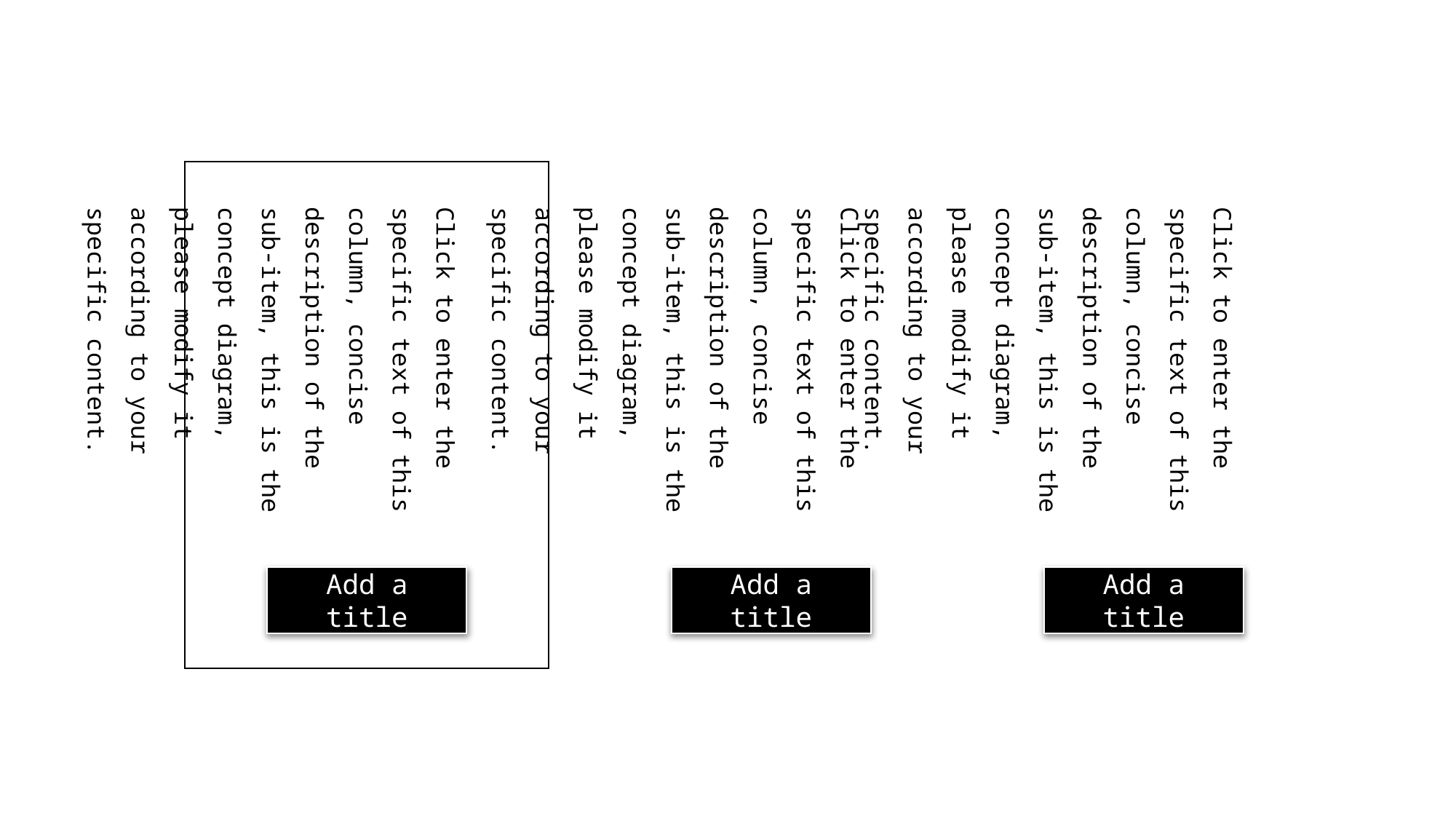

Click to enter the specific text of this column, concise description of the sub-item, this is the concept diagram, please modify it according to your specific content.
Click to enter the specific text of this column, concise description of the sub-item, this is the concept diagram, please modify it according to your specific content.
Click to enter the specific text of this column, concise description of the sub-item, this is the concept diagram, please modify it according to your specific content.
Add a title
Add a title
Add a title